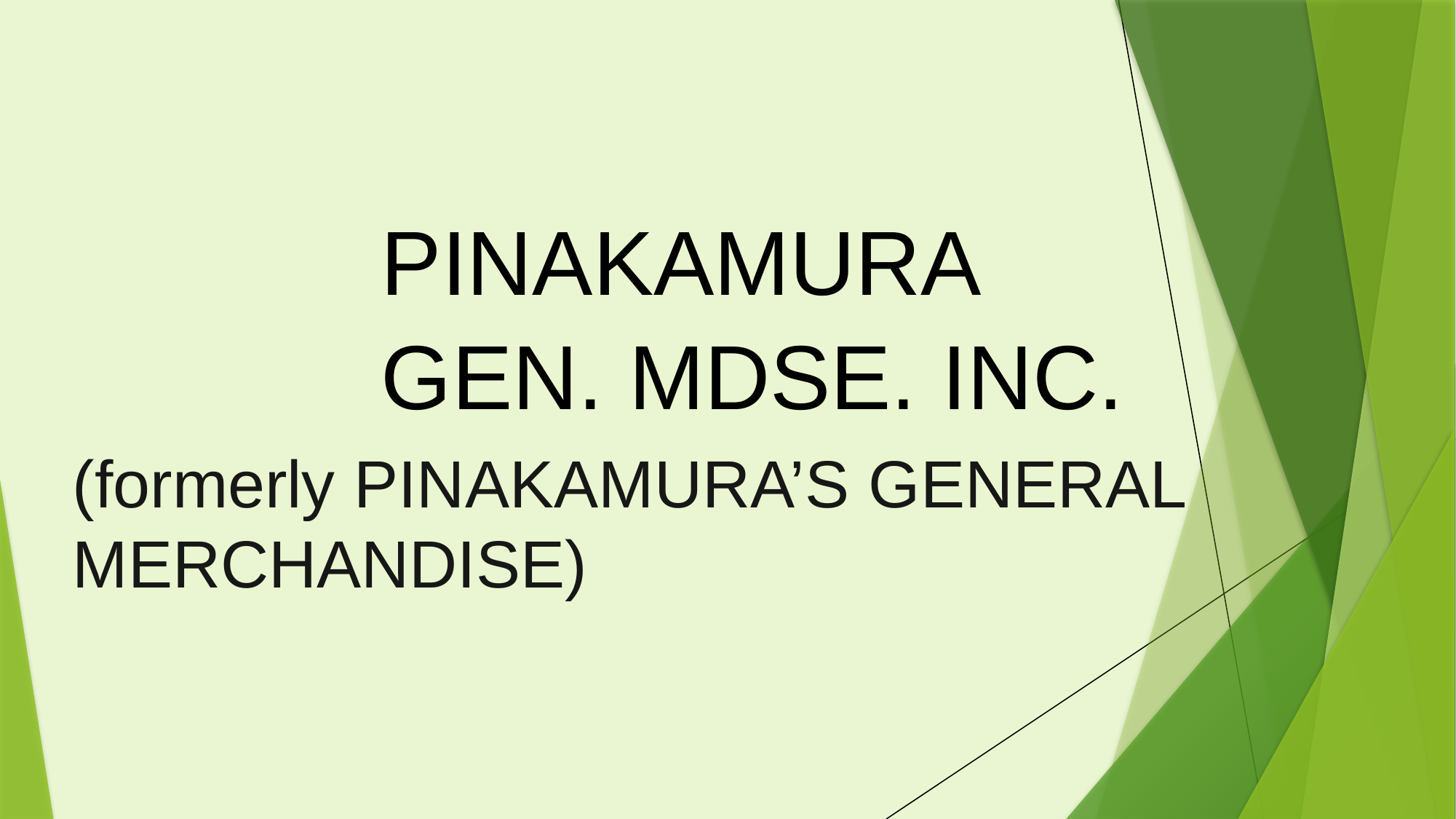

PINAKAMURA
GEN. MDSE. INC.
(formerly PINAKAMURA’S GENERAL MERCHANDISE)